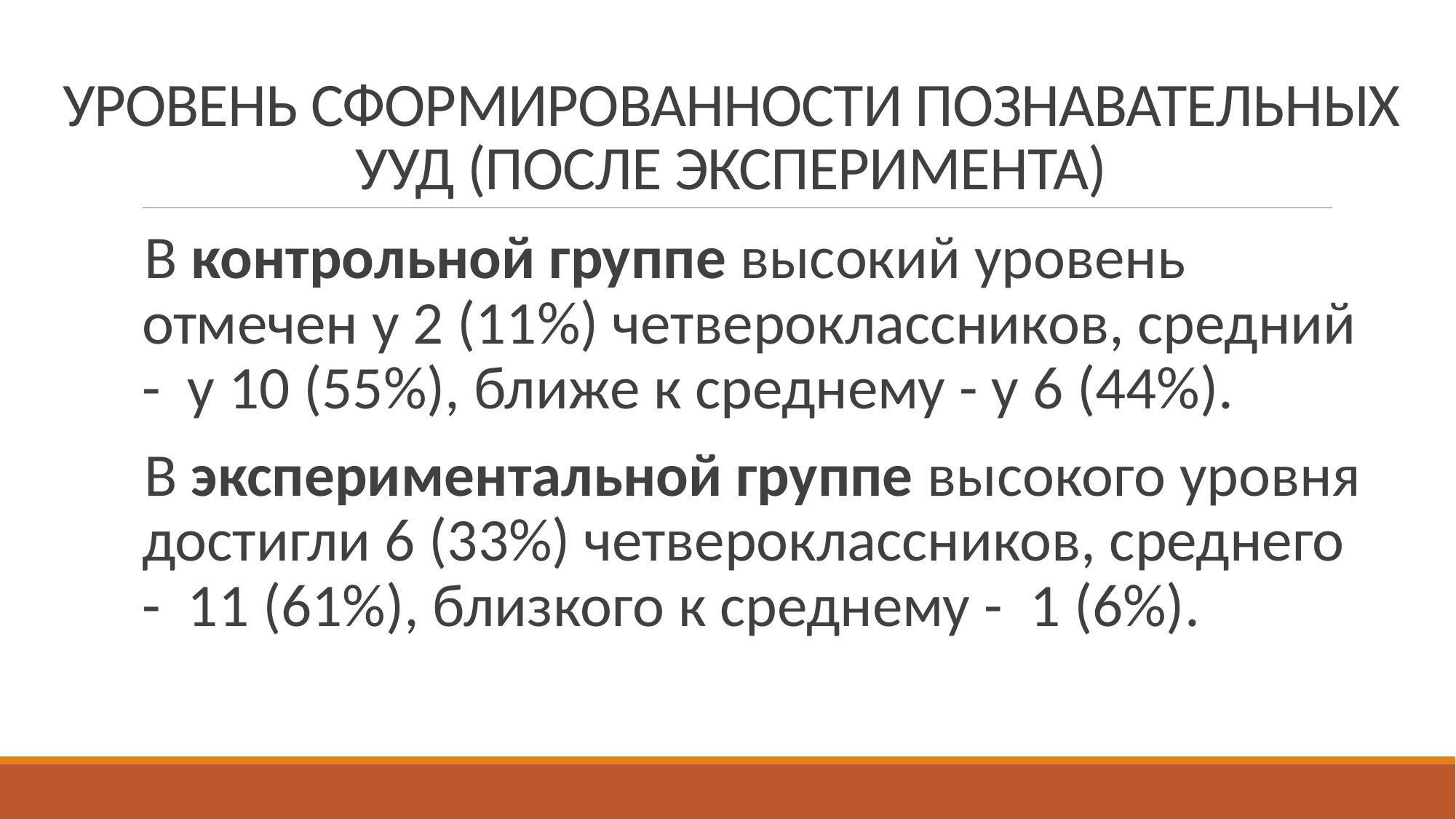

# УРОВЕНЬ СФОРМИРОВАННОСТИ ПОЗНАВАТЕЛЬНЫХ УУД (ПОСЛЕ ЭКСПЕРИМЕНТА)
В контрольной группе высокий уровень отмечен у 2 (11%) четвероклассников, средний -  у 10 (55%), ближе к среднему - у 6 (44%).
В экспериментальной группе высокого уровня достигли 6 (33%) четвероклассников, среднего -  11 (61%), близкого к среднему -  1 (6%).